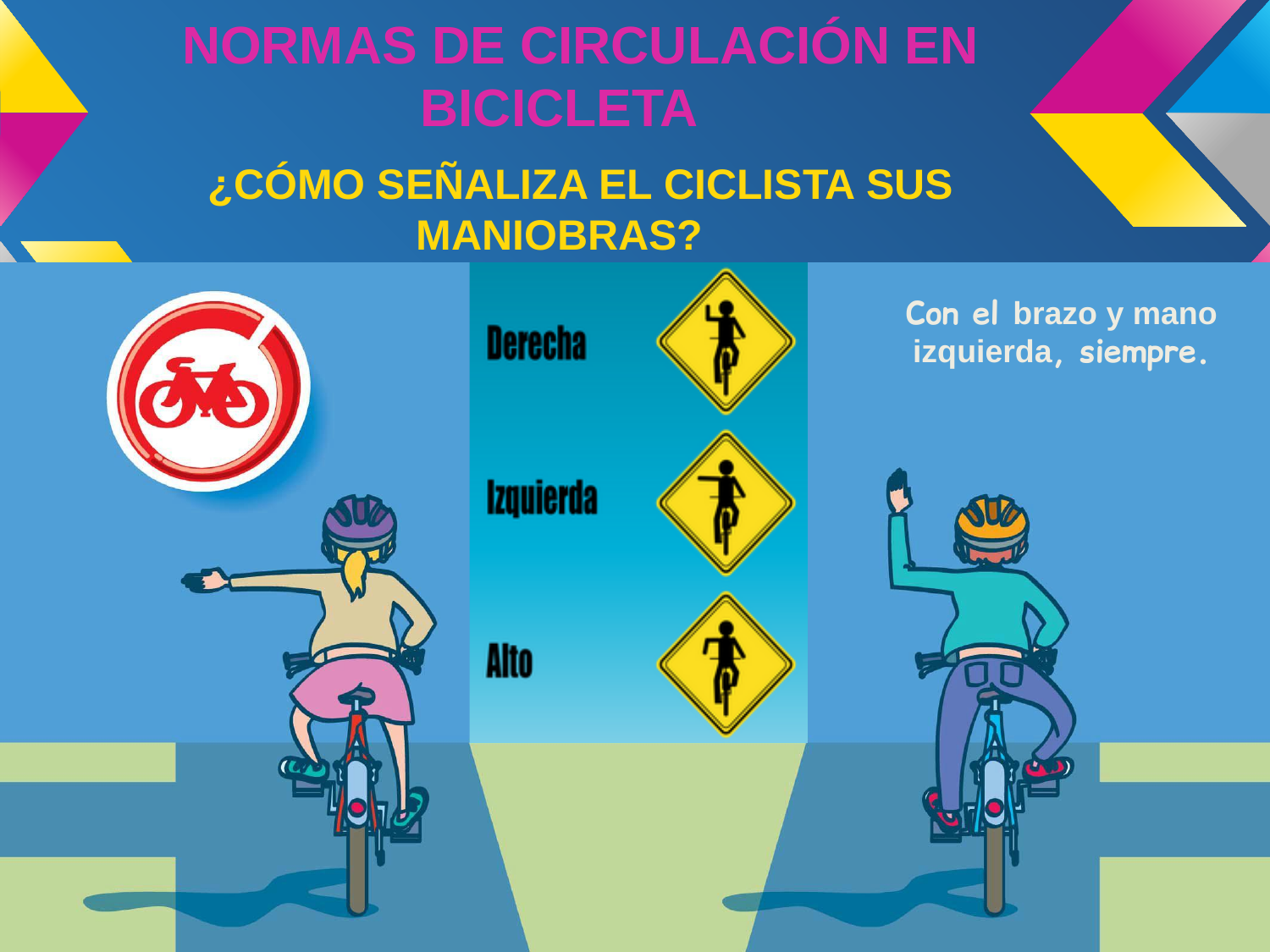

# NORMAS DE CIRCULACIÓN EN BICICLETA
¿CÓMO SEÑALIZA EL CICLISTA SUS MANIOBRAS?

Con el brazo y mano izquierda, siempre.